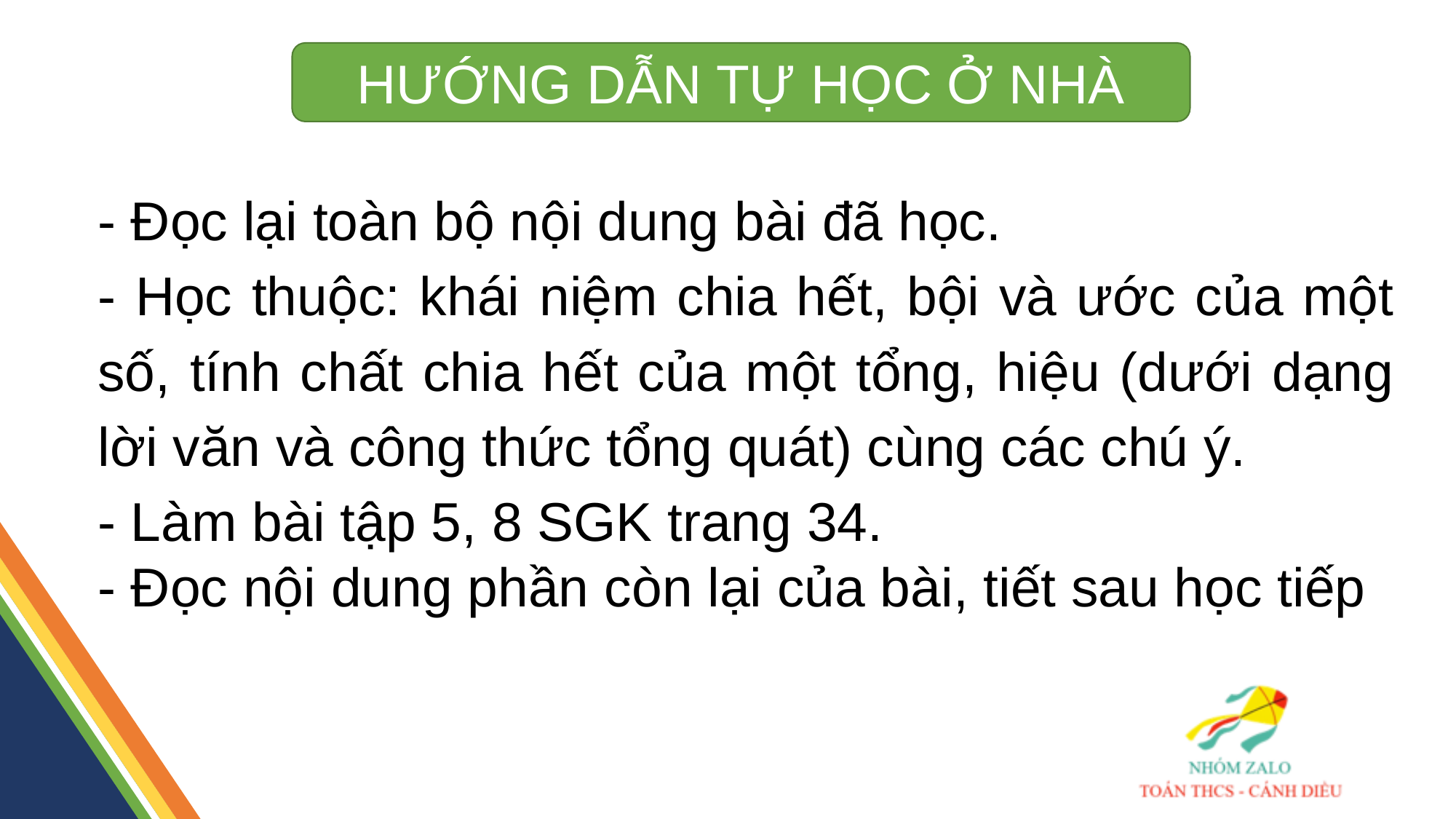

HƯỚNG DẪN TỰ HỌC Ở NHÀ
- Đọc lại toàn bộ nội dung bài đã học.
- Học thuộc: khái niệm chia hết, bội và ước của một số, tính chất chia hết của một tổng, hiệu (dưới dạng lời văn và công thức tổng quát) cùng các chú ý.
- Làm bài tập 5, 8 SGK trang 34.
- Đọc nội dung phần còn lại của bài, tiết sau học tiếp